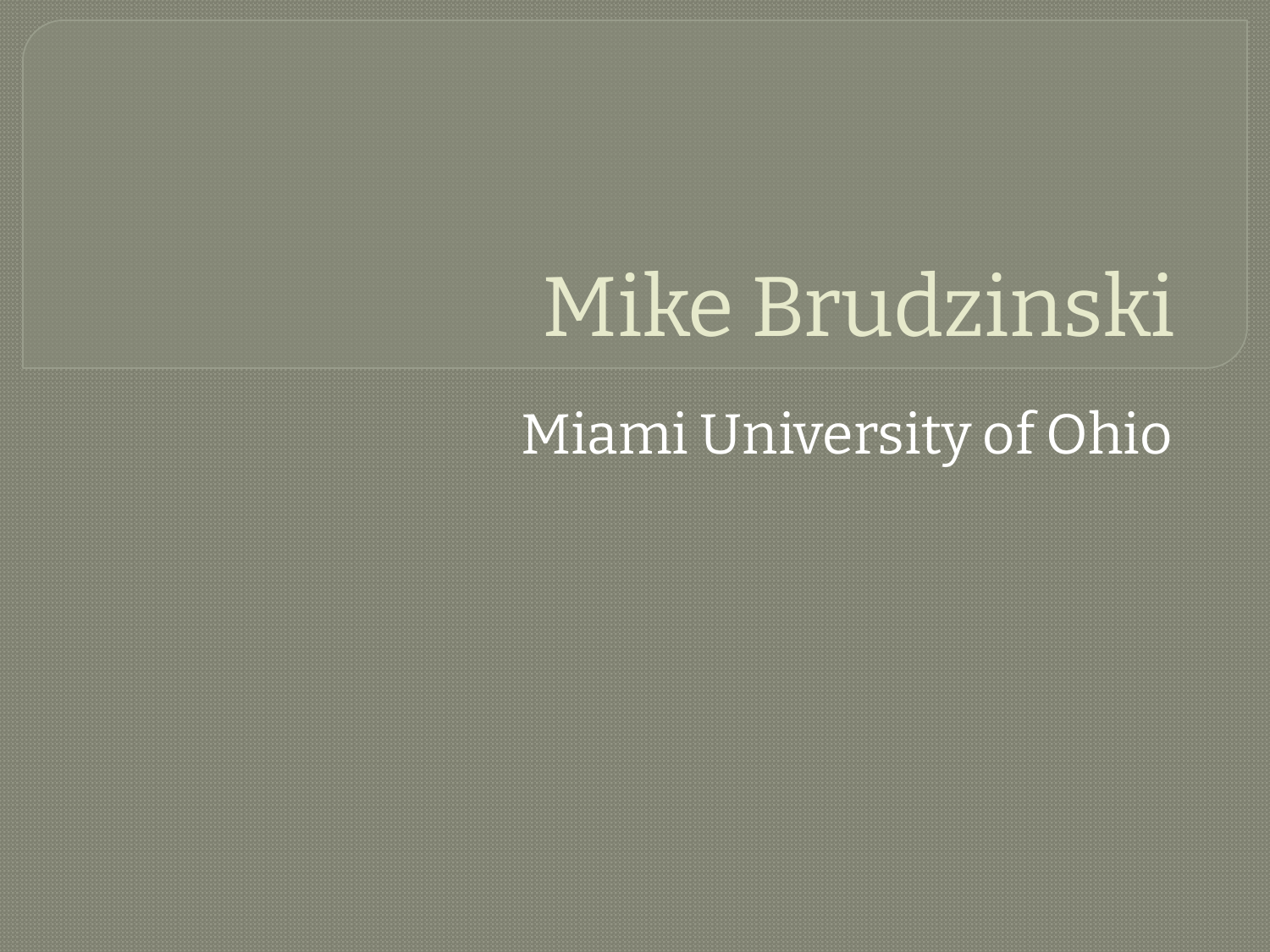

# Mike Brudzinski
Miami University of Ohio